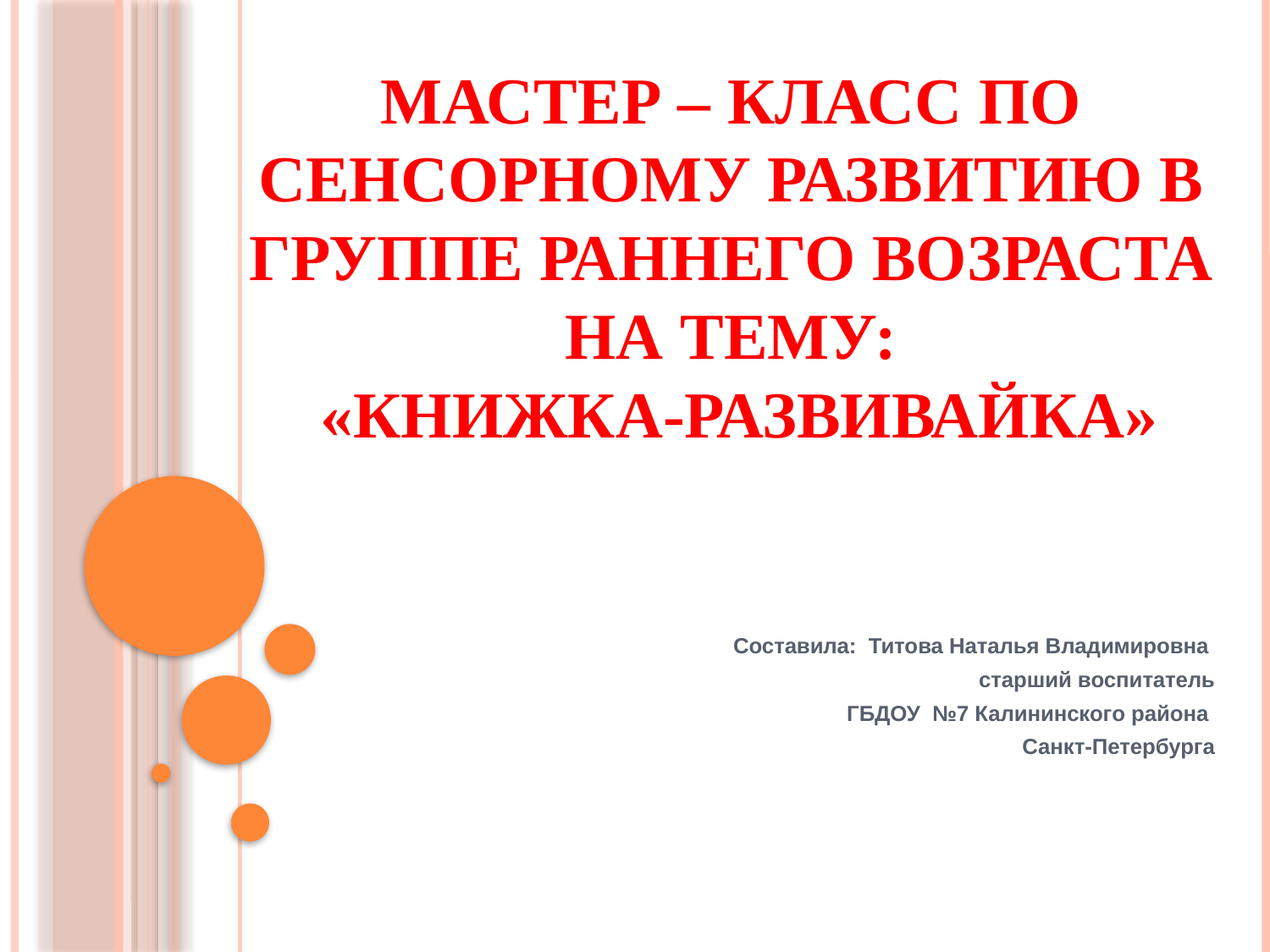

# Мастер – класс по сенсорному развитию в группе раннего возраста на тему: «Книжка-развивайка»
Составила:  Титова Наталья Владимировна
старший воспитатель
 ГБДОУ  №7 Калининского района
Санкт-Петербурга